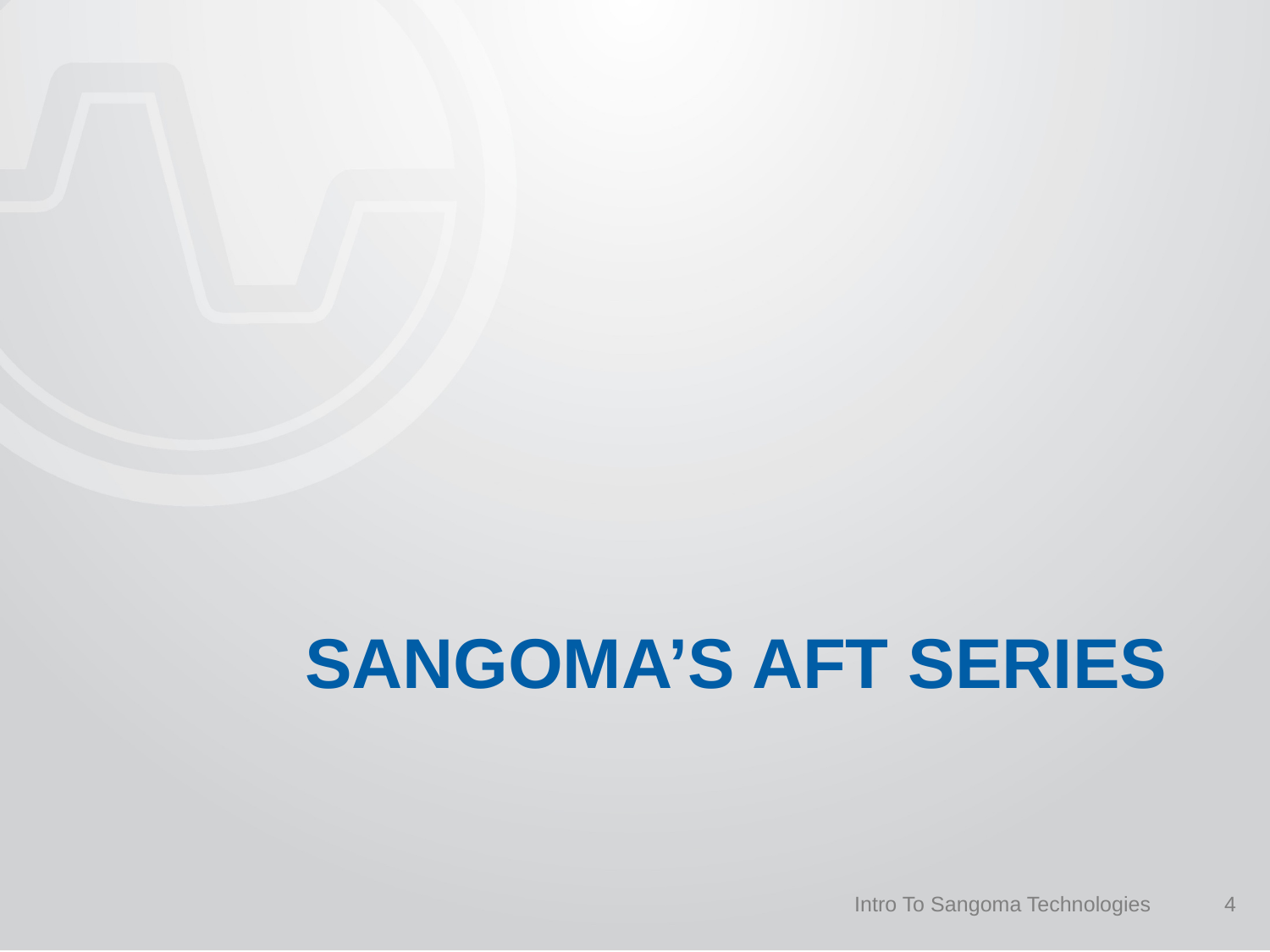

# Sangoma’s AFT Series
Intro To Sangoma Technologies
4